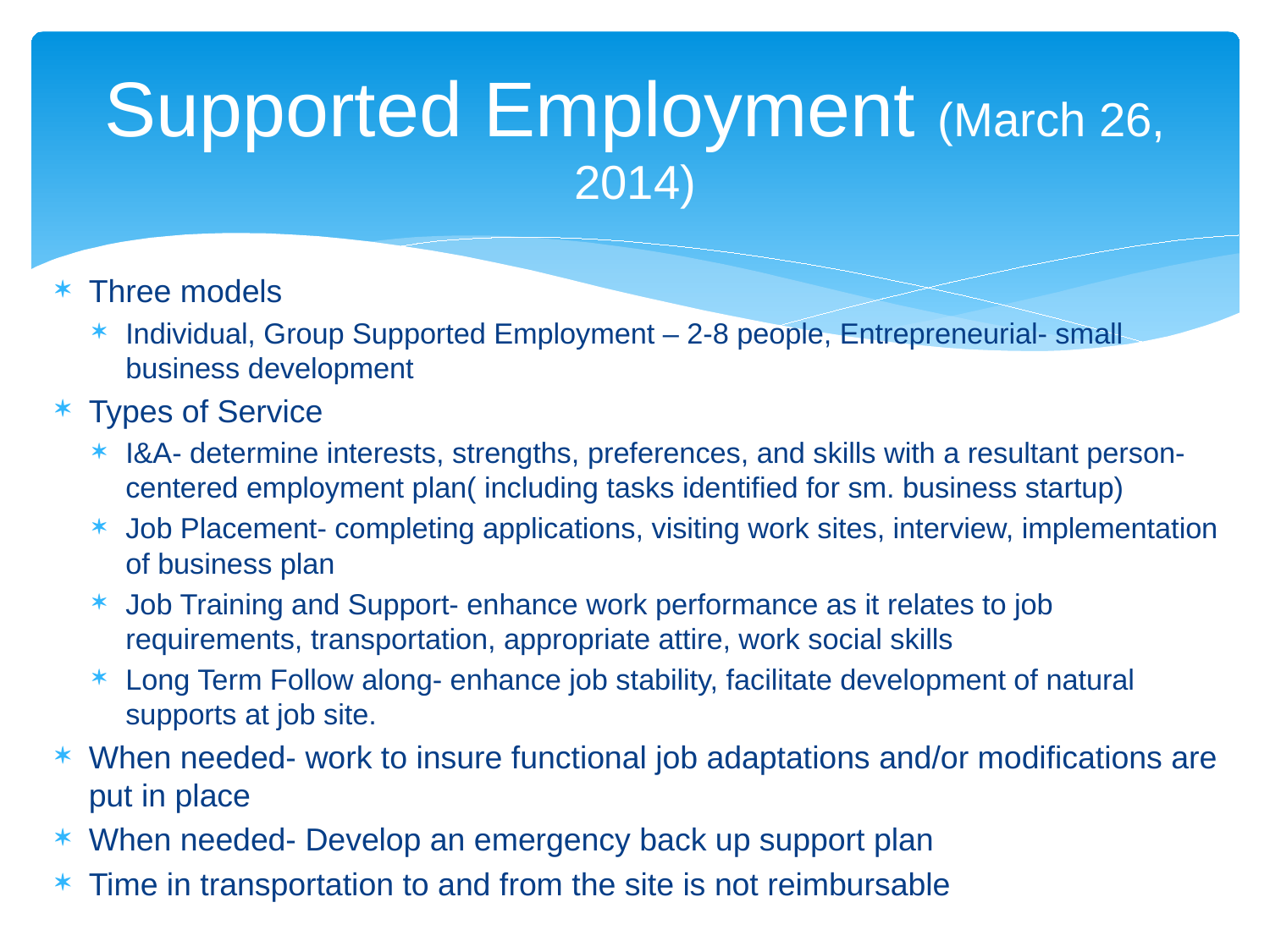

# Supported Employment (March 26, 2014)
Three models
Individual, Group Supported Employment – 2-8 people, Entrepreneurial- small business development
Types of Service
I&A- determine interests, strengths, preferences, and skills with a resultant person-centered employment plan( including tasks identified for sm. business startup)
Job Placement- completing applications, visiting work sites, interview, implementation of business plan
Job Training and Support- enhance work performance as it relates to job requirements, transportation, appropriate attire, work social skills
Long Term Follow along- enhance job stability, facilitate development of natural supports at job site.
When needed- work to insure functional job adaptations and/or modifications are put in place
When needed- Develop an emergency back up support plan
Time in transportation to and from the site is not reimbursable